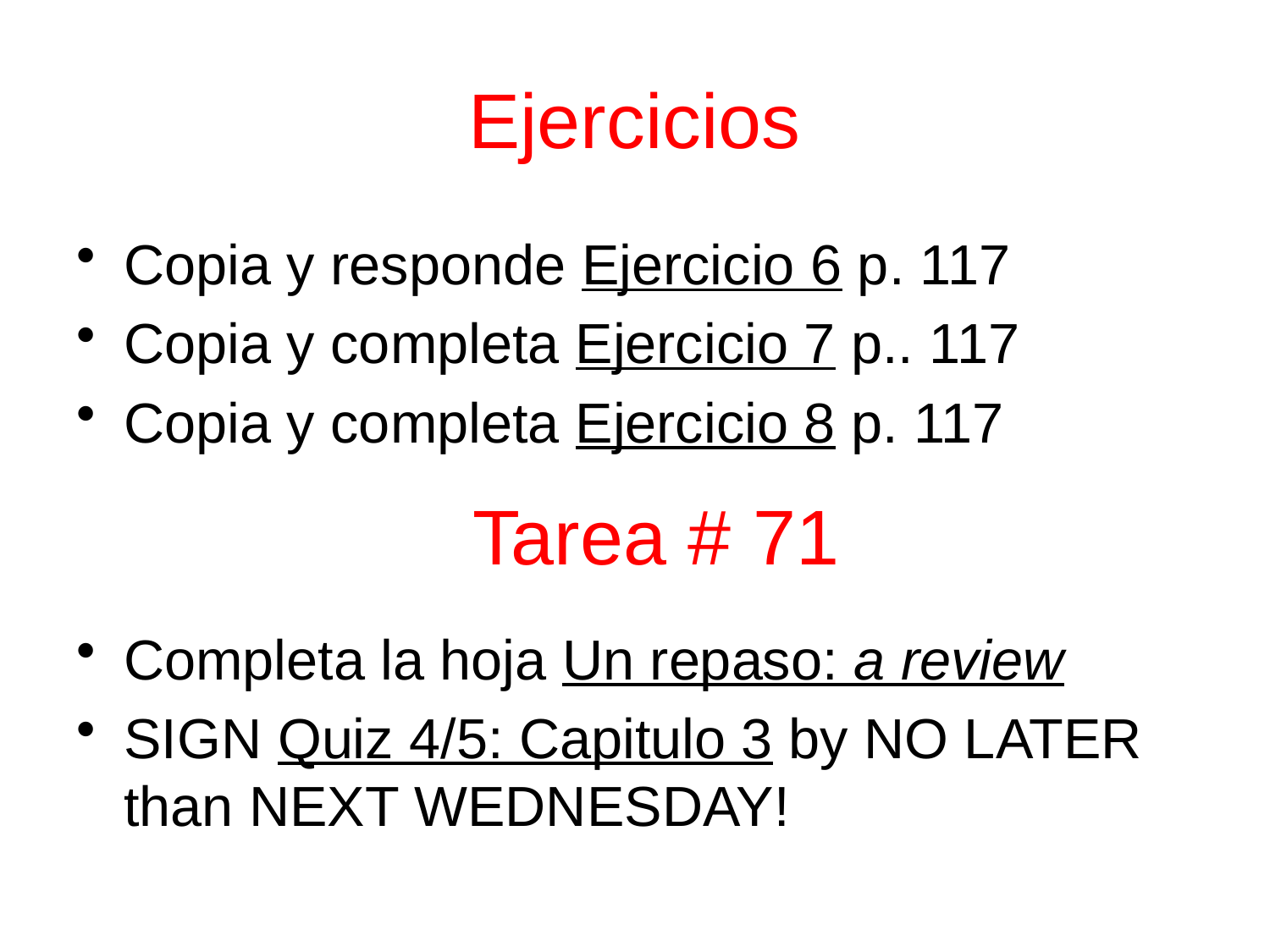

# Ejercicios
Copia y responde Ejercicio 6 p. 117
Copia y completa Ejercicio 7 p.. 117
Copia y completa Ejercicio 8 p. 117

Completa la hoja Un repaso: a review
SIGN Quiz 4/5: Capitulo 3 by NO LATER than NEXT WEDNESDAY!

Tarea # 71